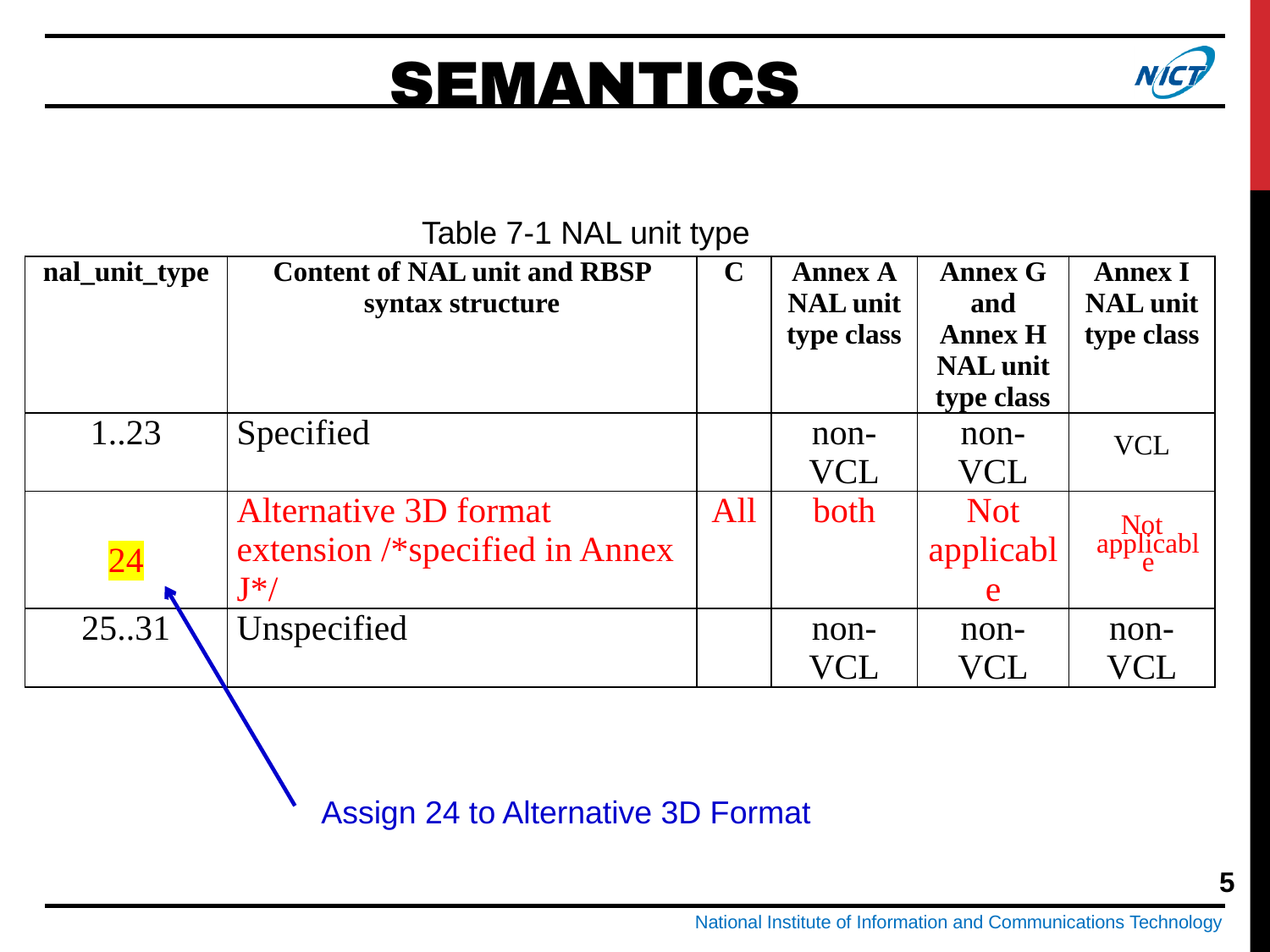

semantics
Table 7-1 NAL unit type
| nal\_unit\_type | Content of NAL unit and RBSP syntax structure | C | Annex A NAL unit type class | Annex G and Annex H NAL unit type class | Annex I NAL unit type class |
| --- | --- | --- | --- | --- | --- |
| 1..23 | Specified |  | non-VCL | non-VCL | VCL |
| 24 | Alternative 3D format extension /\*specified in Annex J\*/ | All | both | Not applicable | Not applicable |
| 25..31 | Unspecified |  | non-VCL | non-VCL | non-VCL |
Assign 24 to Alternative 3D Format
5